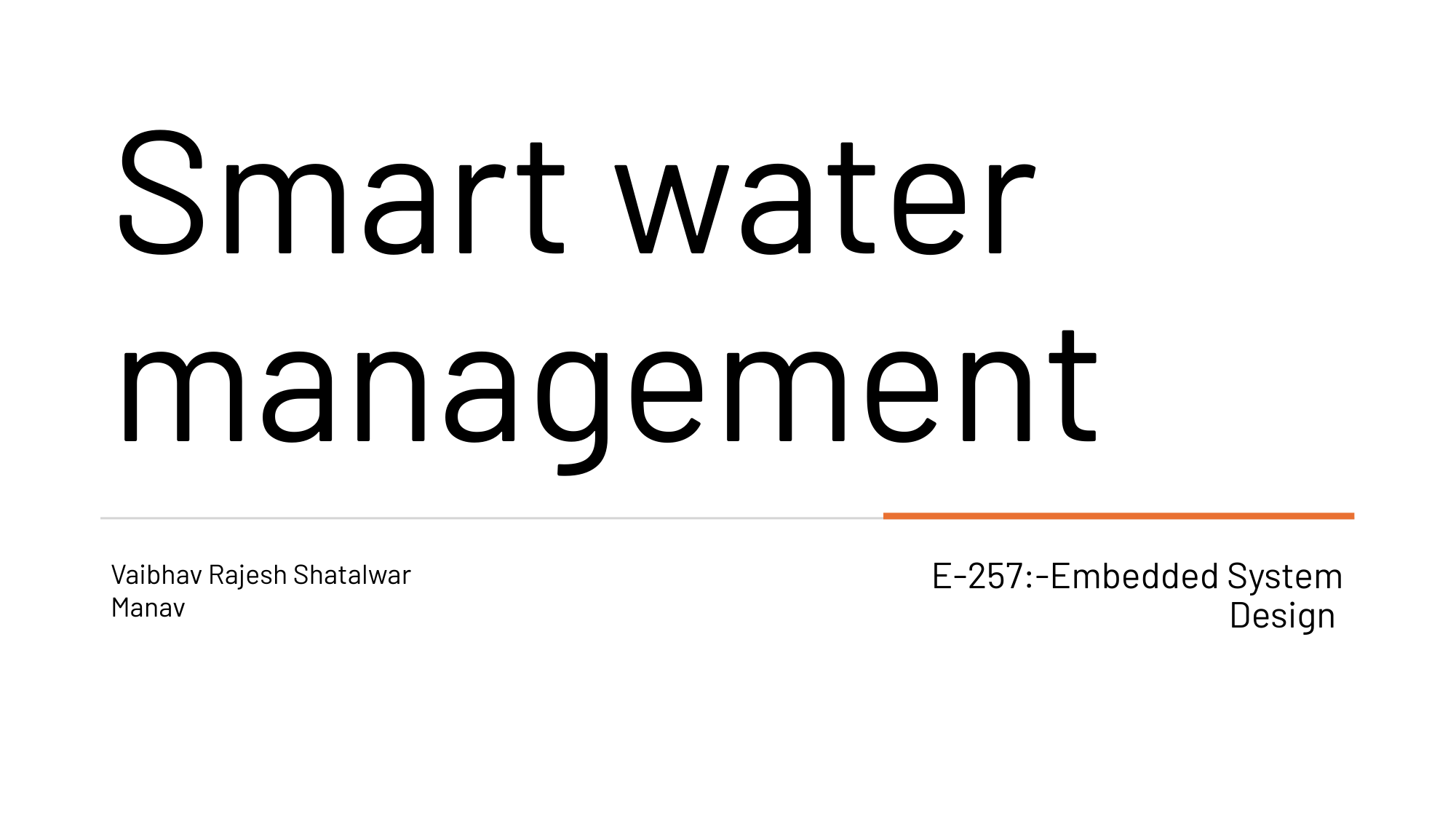

# Smart water management

Vaibhav Rajesh Shatalwar
Manav
E-257:-Embedded System Design